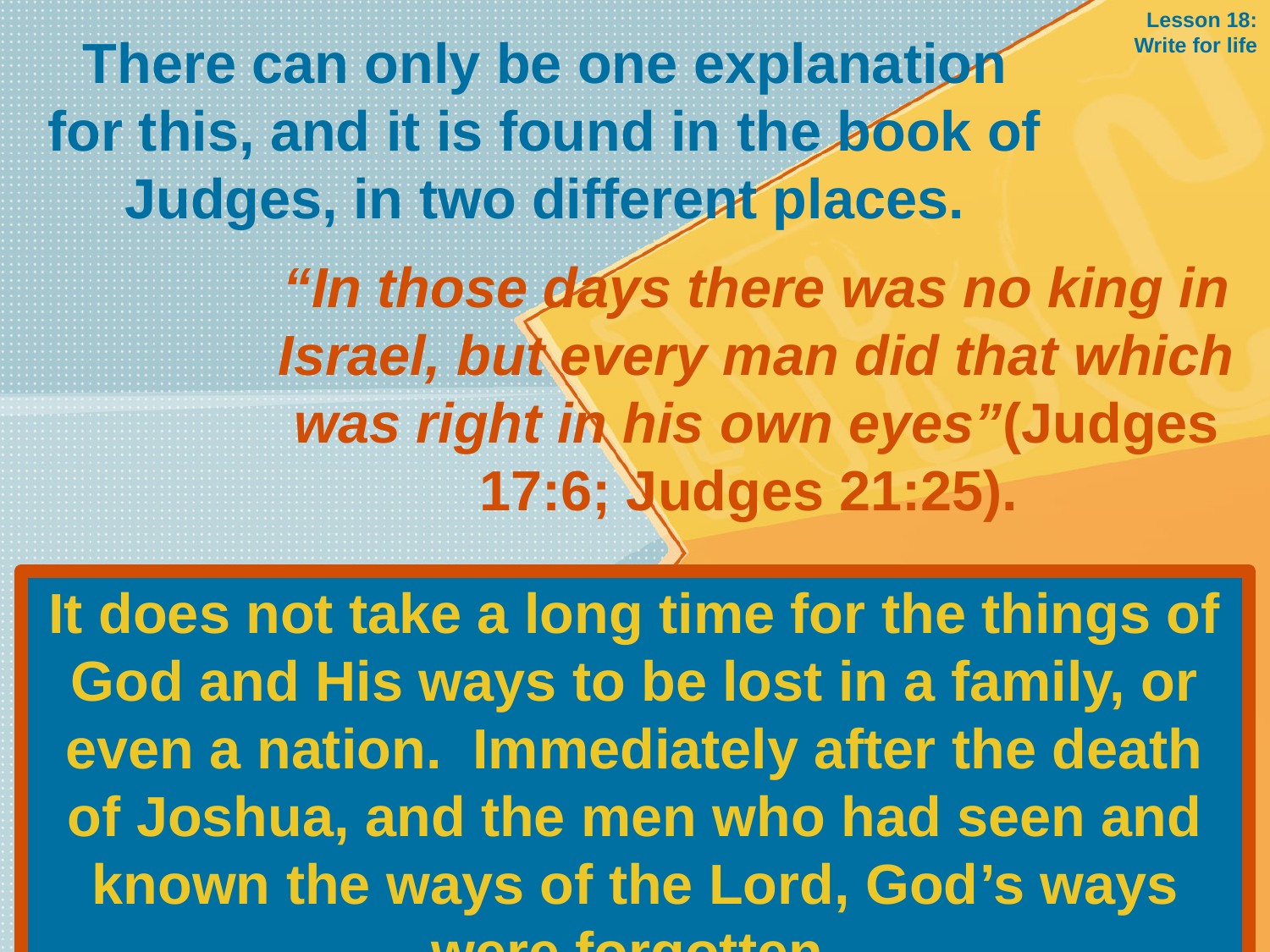

Lesson 18: Write for life
There can only be one explanation for this, and it is found in the book of Judges, in two different places.
“In those days there was no king in Israel, but every man did that which was right in his own eyes”(Judges 17:6; Judges 21:25).
It does not take a long time for the things of God and His ways to be lost in a family, or even a nation.  Immediately after the death of Joshua, and the men who had seen and known the ways of the Lord, God’s ways were forgotten.